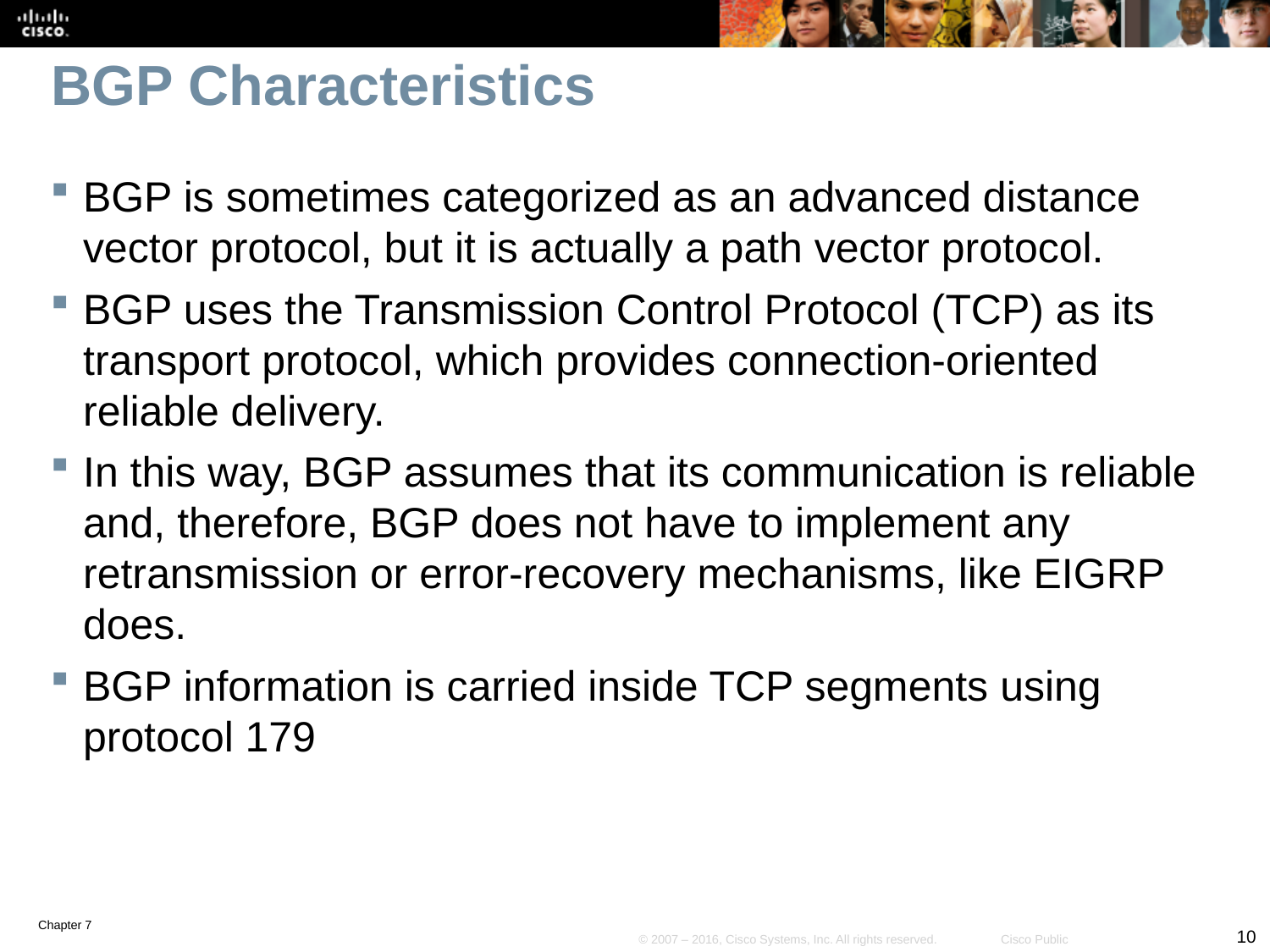

# BGP Characteristics
BGP is sometimes categorized as an advanced distance vector protocol, but it is actually a path vector protocol.
BGP uses the Transmission Control Protocol (TCP) as its transport protocol, which provides connection-oriented reliable delivery.
In this way, BGP assumes that its communication is reliable and, therefore, BGP does not have to implement any retransmission or error-recovery mechanisms, like EIGRP does.
BGP information is carried inside TCP segments using protocol 179